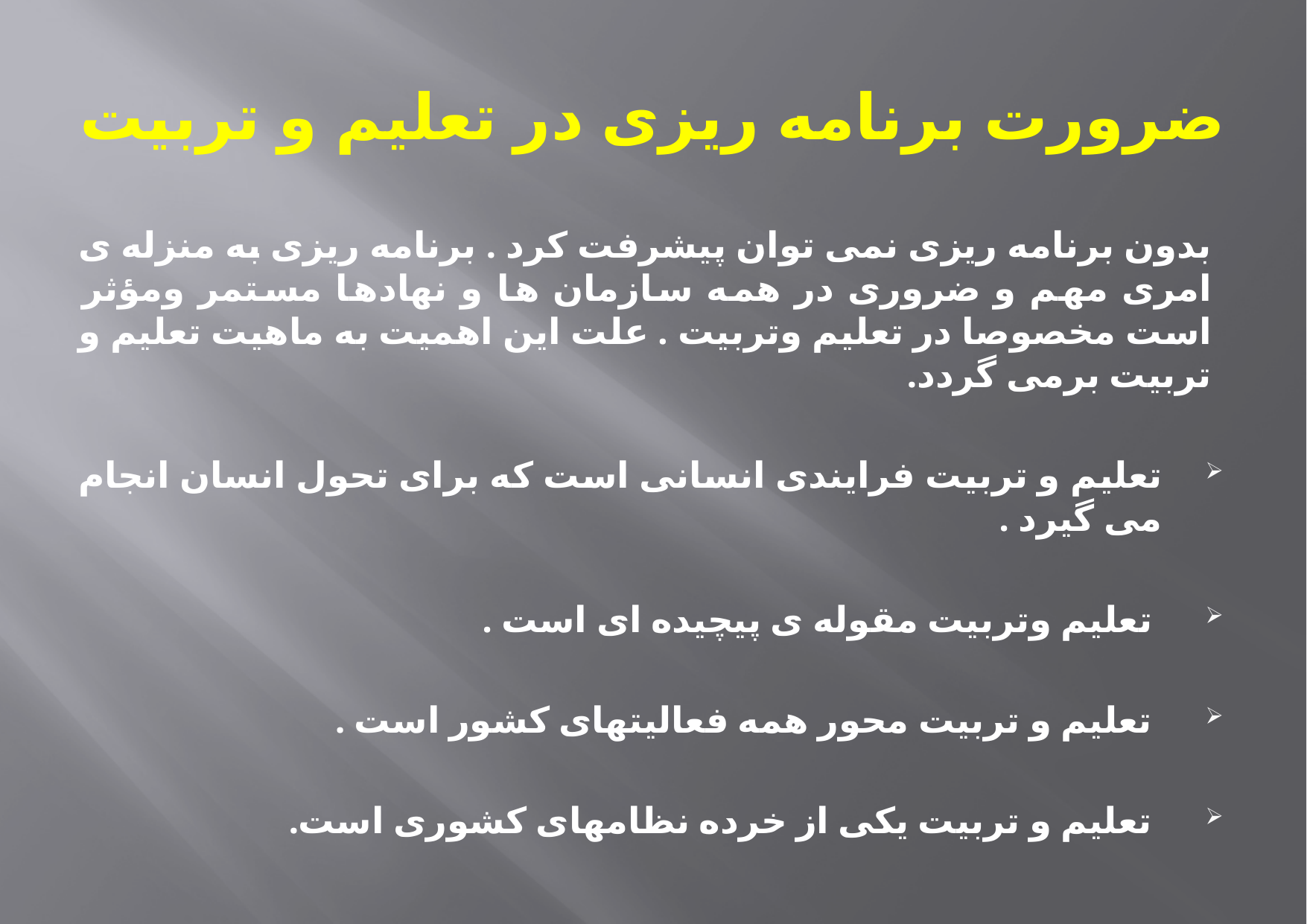

# ضرورت برنامه ریزی در تعلیم و تربیت
بدون برنامه ریزی نمی توان پیشرفت کرد . برنامه ریزی به منزله ی امری مهم و ضروری در همه سازمان ها و نهادها مستمر ومؤثر است مخصوصا در تعلیم وتربیت . علت این اهمیت به ماهیت تعلیم و تربیت برمی گردد.

تعلیم و تربیت فرایندی انسانی است که برای تحول انسان انجام می گیرد .

 تعلیم وتربیت مقوله ی پیچیده ای است .

 تعلیم و تربیت محور همه فعالیتهای کشور است .

 تعلیم و تربیت یکی از خرده نظامهای کشوری است.